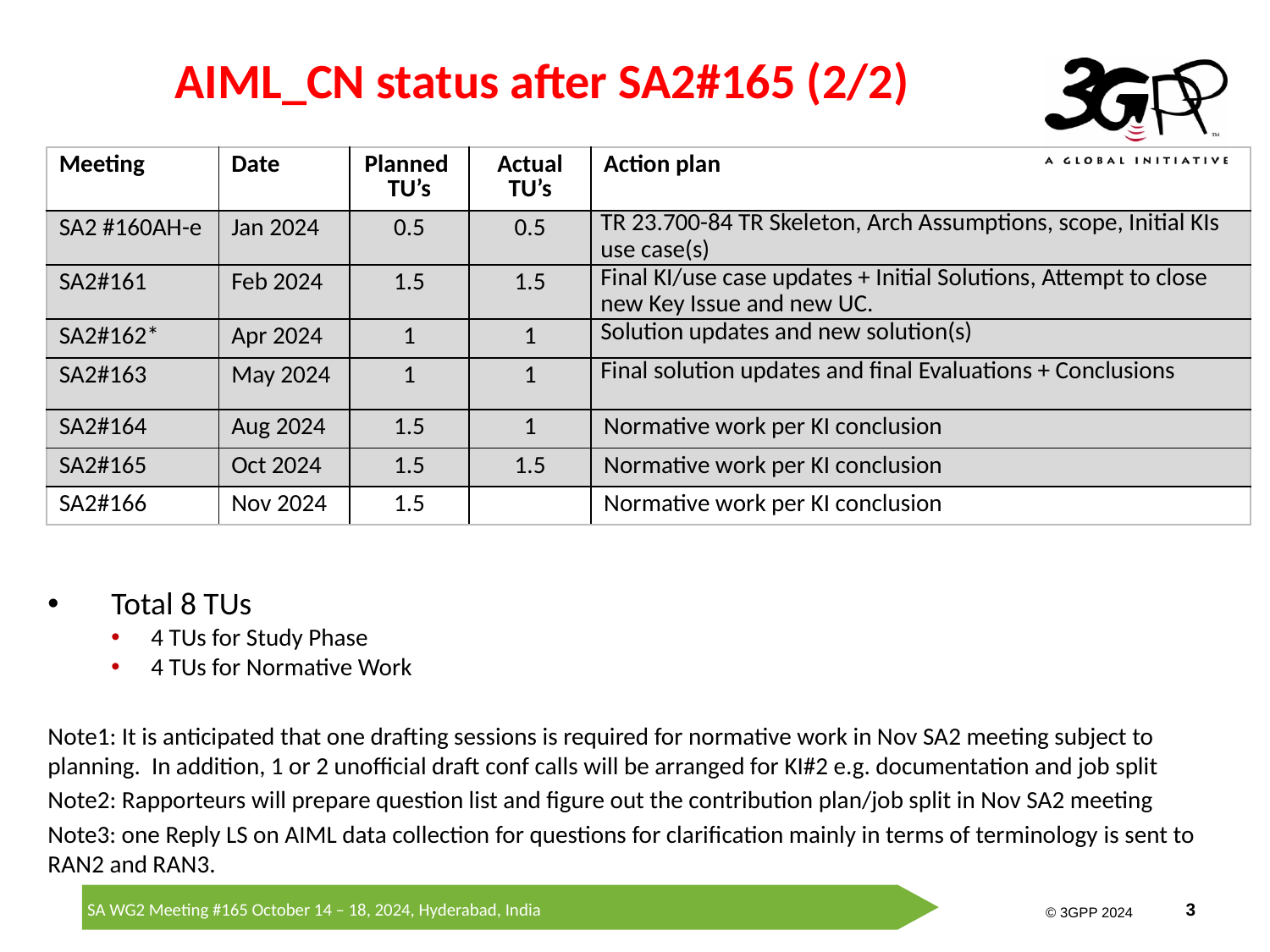

# AIML_CN status after SA2#165 (2/2)
| Meeting | Date | Planned TU’s | Actual TU’s | Action plan |
| --- | --- | --- | --- | --- |
| SA2 #160AH-e | Jan 2024 | 0.5 | 0.5 | TR 23.700-84 TR Skeleton, Arch Assumptions, scope, Initial KIs use case(s) |
| SA2#161 | Feb 2024 | 1.5 | 1.5 | Final KI/use case updates + Initial Solutions, Attempt to close new Key Issue and new UC. |
| SA2#162\* | Apr 2024 | 1 | 1 | Solution updates and new solution(s) |
| SA2#163 | May 2024 | 1 | 1 | Final solution updates and final Evaluations + Conclusions |
| SA2#164 | Aug 2024 | 1.5 | 1 | Normative work per KI conclusion |
| SA2#165 | Oct 2024 | 1.5 | 1.5 | Normative work per KI conclusion |
| SA2#166 | Nov 2024 | 1.5 |  | Normative work per KI conclusion |
Total 8 TUs
4 TUs for Study Phase
4 TUs for Normative Work

Note1: It is anticipated that one drafting sessions is required for normative work in Nov SA2 meeting subject to planning.  In addition, 1 or 2 unofficial draft conf calls will be arranged for KI#2 e.g. documentation and job split
Note2: Rapporteurs will prepare question list and figure out the contribution plan/job split in Nov SA2 meeting
Note3: one Reply LS on AIML data collection for questions for clarification mainly in terms of terminology is sent to RAN2 and RAN3.